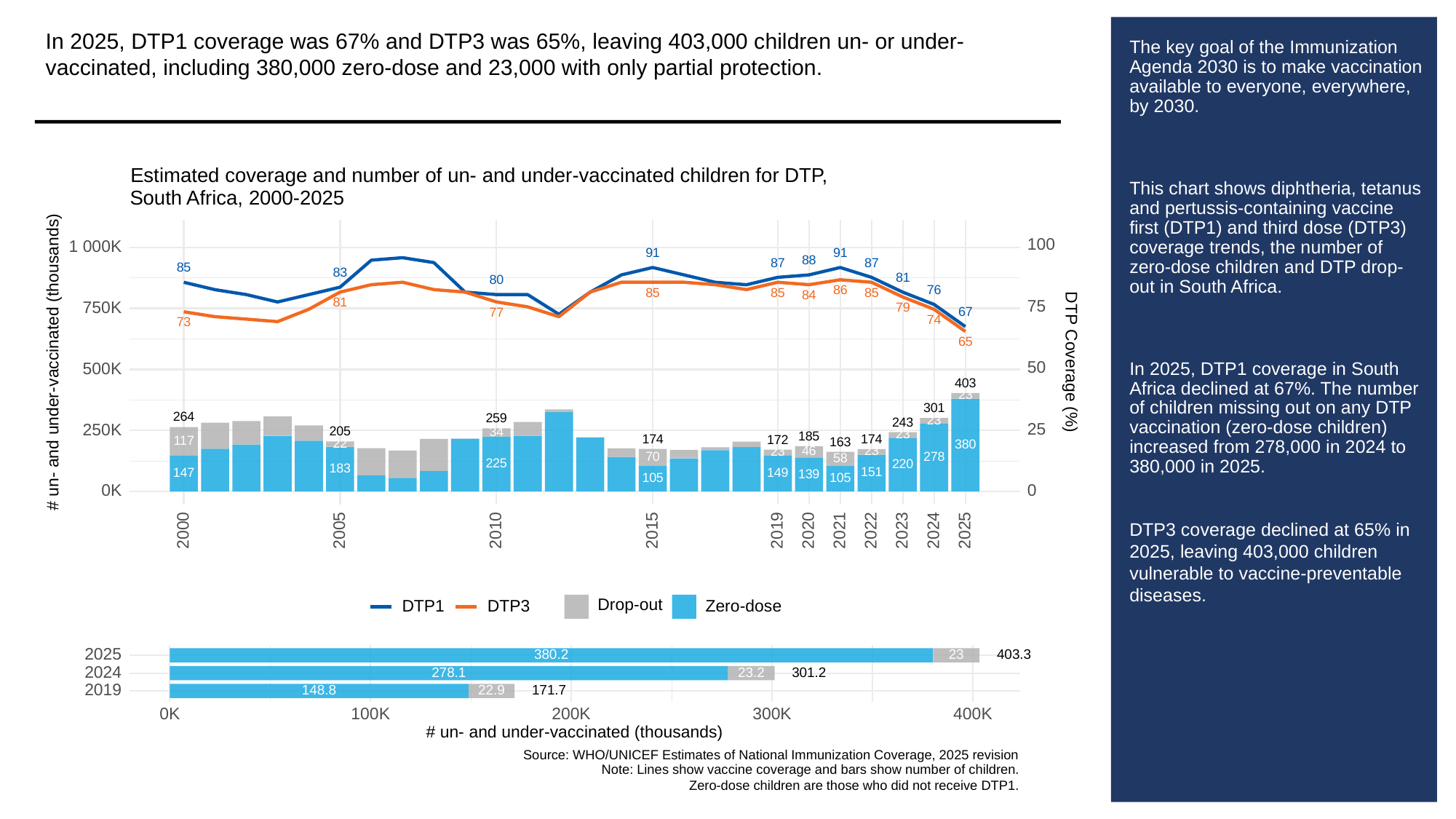

In 2025, DTP1 coverage was 67% and DTP3 was 65%, leaving 403,000 children un- or under-vaccinated, including 380,000 zero-dose and 23,000 with only partial protection.
# The key goal of the Immunization Agenda 2030 is to make vaccination available to everyone, everywhere, by 2030.

This chart shows diphtheria, tetanus and pertussis-containing vaccine first (DTP1) and third dose (DTP3) coverage trends, the number of zero-dose children and DTP drop-out in South Africa.

In 2025, DTP1 coverage in South Africa declined at 67%. The number of children missing out on any DTP vaccination (zero-dose children) increased from 278,000 in 2024 to 380,000 in 2025.

DTP3 coverage declined at 65% in 2025, leaving 403,000 children vulnerable to vaccine-preventable diseases.

Estimated coverage and number of un- and under-vaccinated children for DTP,
South Africa, 2000-2025

100
1 000K

91
91
88

87
87
85
83
81
80

76
86
85
85
85
84
81
75
750K
79
67

77
74
73
65

# un- and under-vaccinated (thousands)
DTP Coverage (%)
50
500K

403
23

301

264
259
23

243

25
250K

205
34

23

185

174
174
172

117

163

22
380

46
23

23

70
278
58

225
220

183

151
149
147
139

105
105

0K
0

2023
2000
2005
2010
2015
2019
2020
2021
2022
2024
2025

Drop-out
DTP3
Zero-dose
DTP1

2025
380.2
23
403.3

2024
23.2
301.2
278.1

2019
148.8
22.9
171.7

300K
0K
100K
200K
400K
# un- and under-vaccinated (thousands)
Source: WHO/UNICEF Estimates of National Immunization Coverage, 2025 revision
Note: Lines show vaccine coverage and bars show number of children.
Zero-dose children are those who did not receive DTP1.